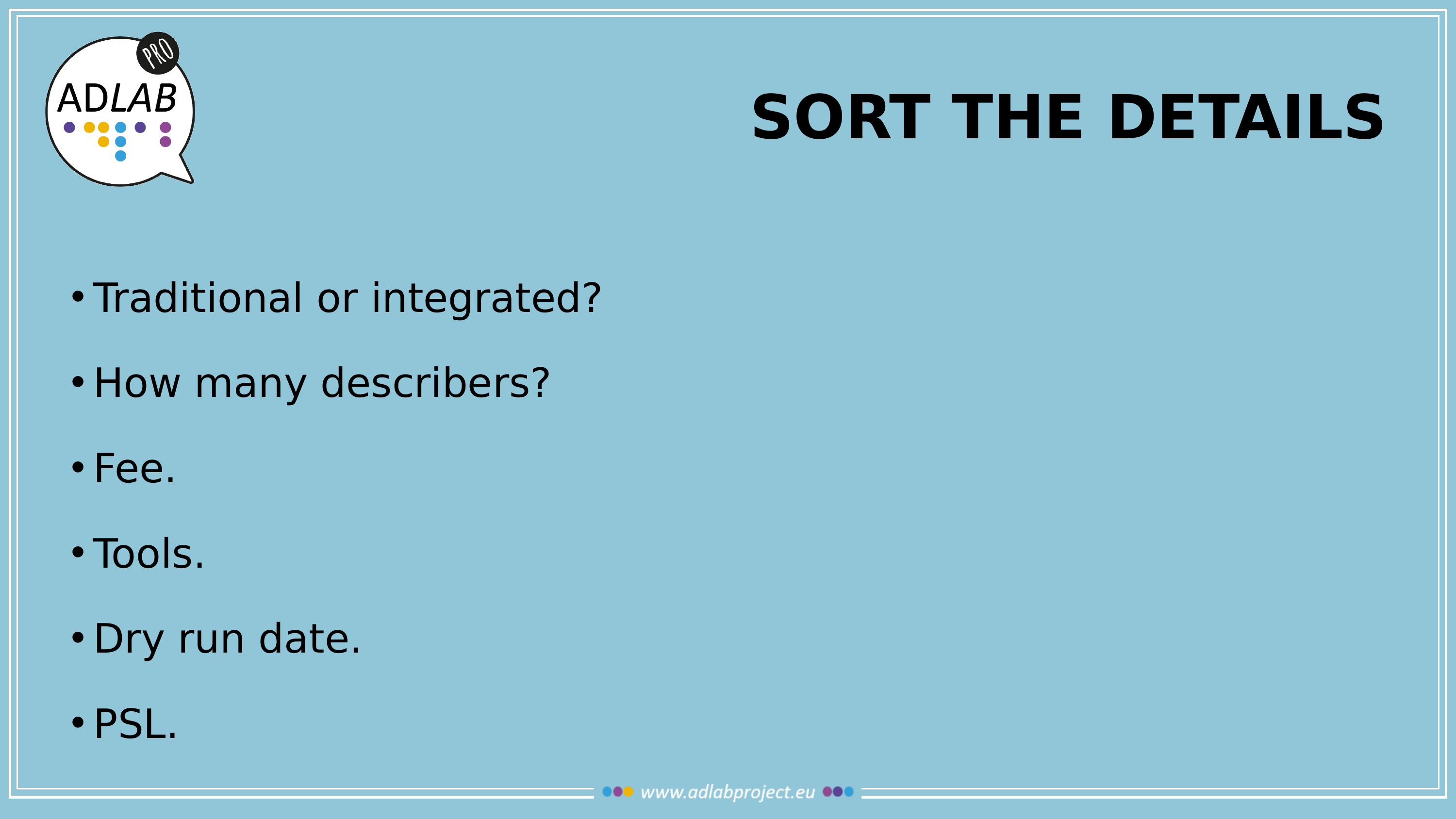

# Sort the details
Traditional or integrated?
How many describers?
Fee.
Tools.
Dry run date.
PSL.